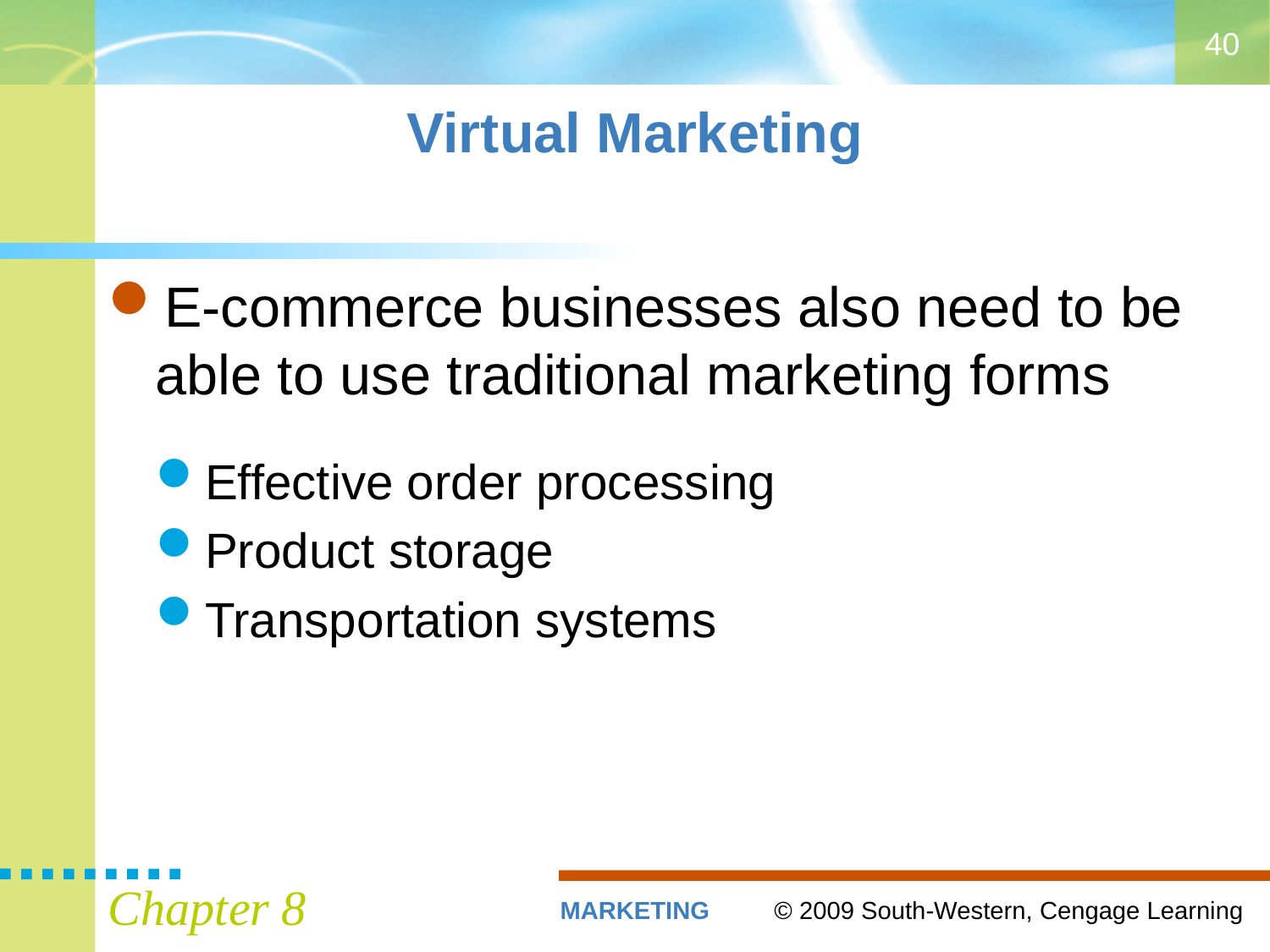

40
# Virtual Marketing
E-commerce businesses also need to be able to use traditional marketing forms
Effective order processing
Product storage
Transportation systems
Chapter 8